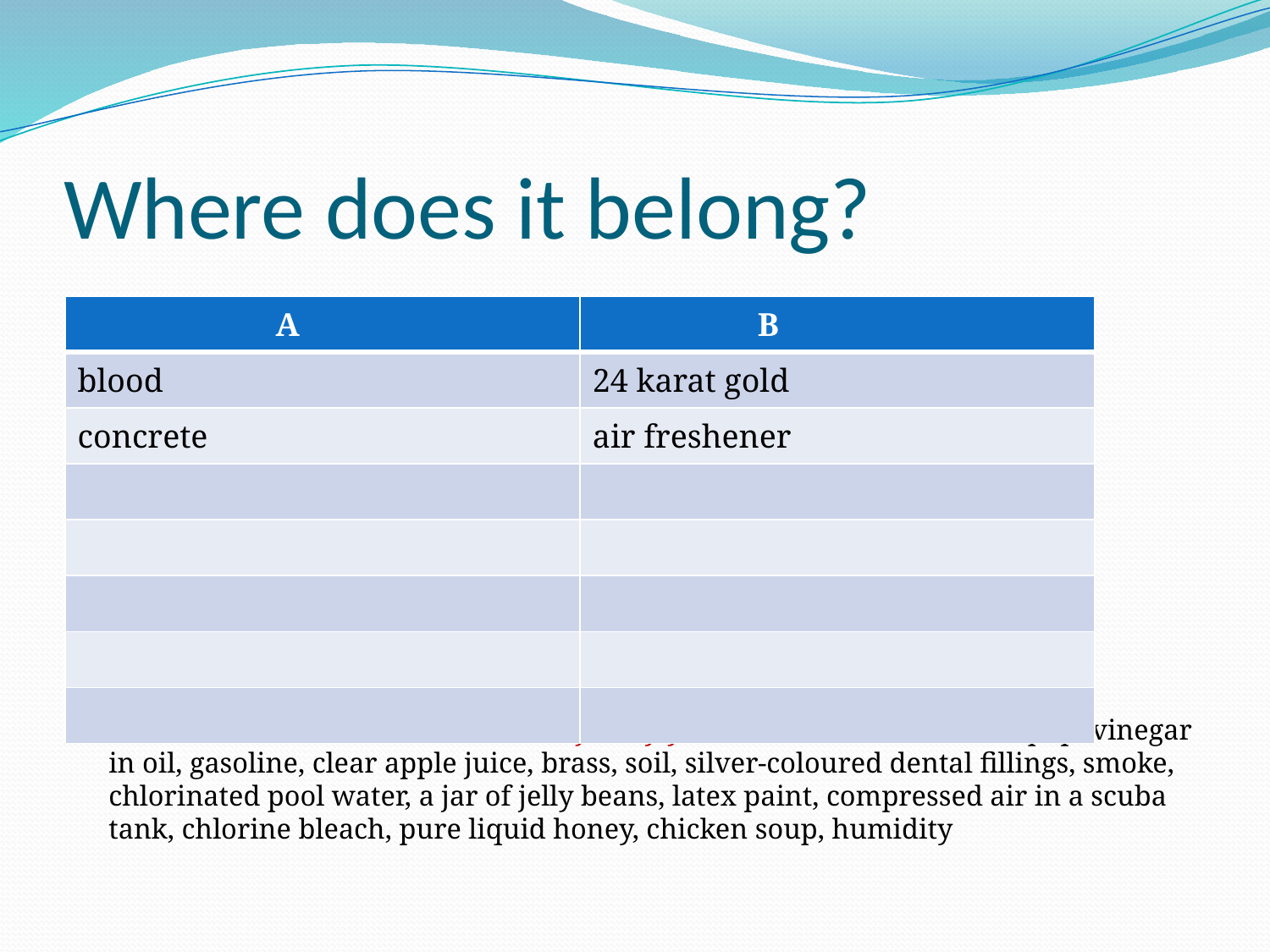

# Where does it belong?
| A | B |
| --- | --- |
| blood | 24 karat gold |
| concrete | air freshener |
|  |  |
|  |  |
|  |  |
|  |  |
|  |  |
Put each mixture in column A or B. Justify your choice! sand in water, pop, vinegar in oil, gasoline, clear apple juice, brass, soil, silver-coloured dental fillings, smoke, chlorinated pool water, a jar of jelly beans, latex paint, compressed air in a scuba tank, chlorine bleach, pure liquid honey, chicken soup, humidity